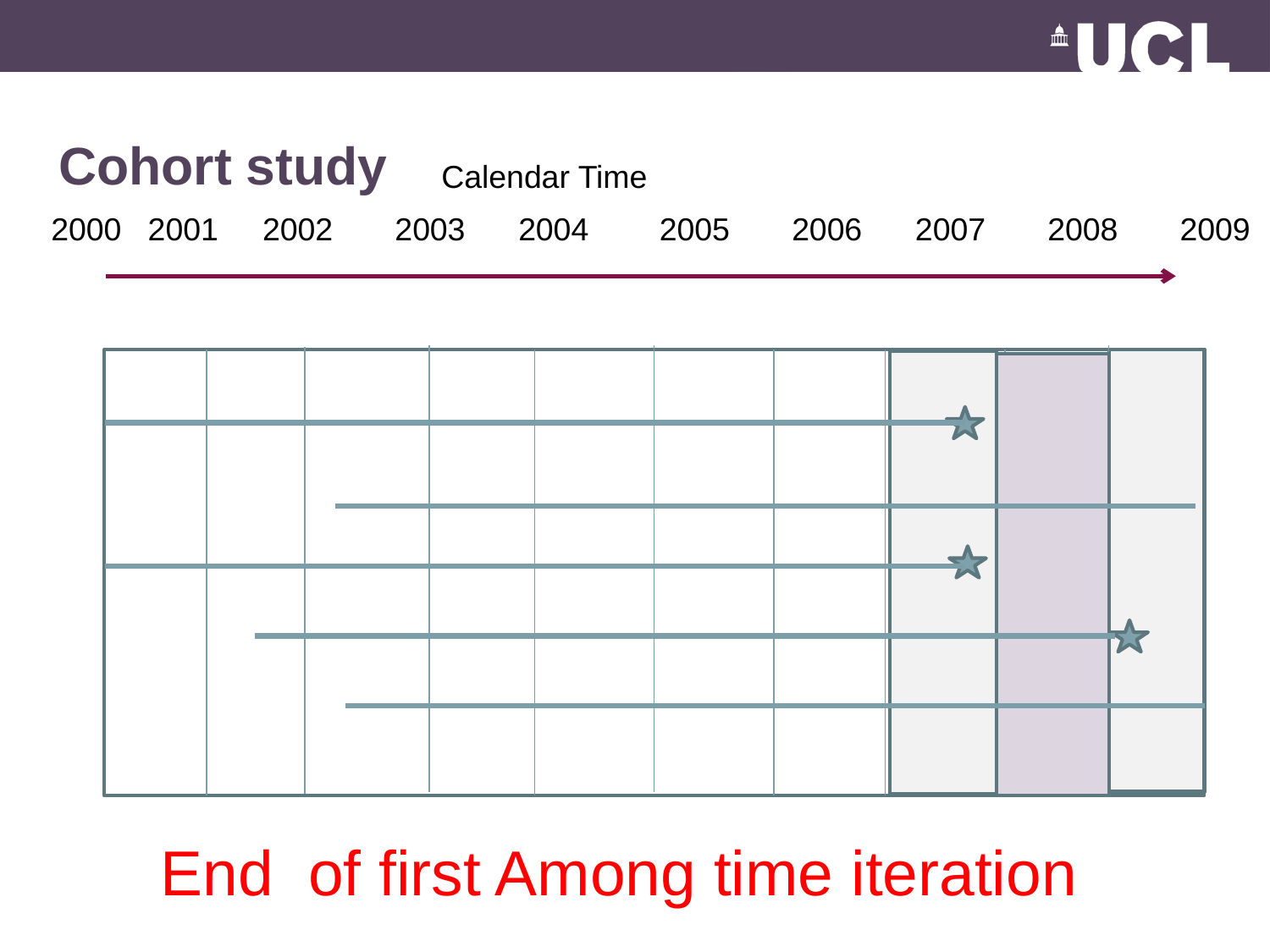

# Cohort study
Calendar Time
2000   2001     2002       2003      2004        2005       2006      2007       2008       2009

End  of first Among time iteration